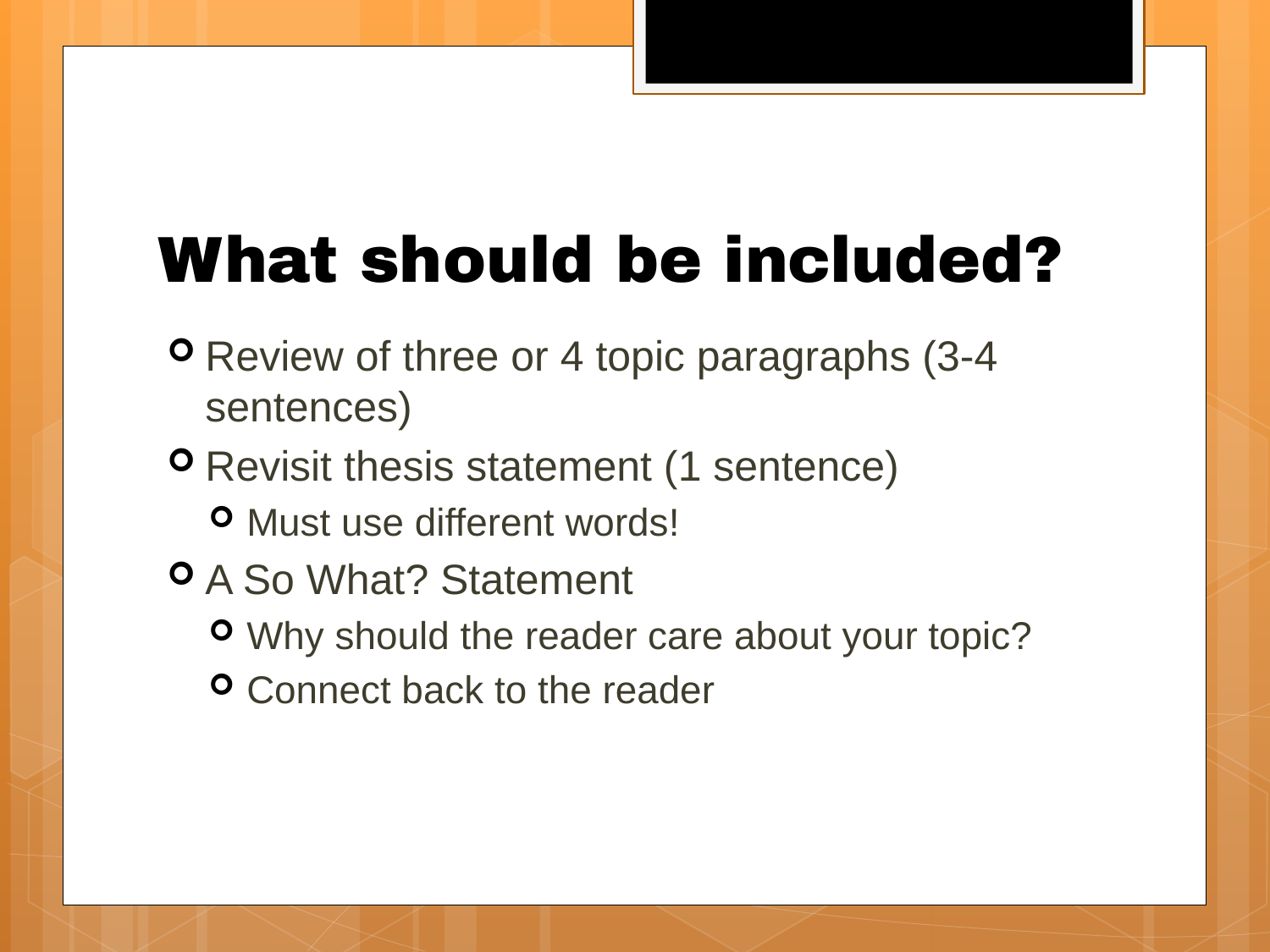

# What should be included?
Review of three or 4 topic paragraphs (3-4 sentences)
Revisit thesis statement (1 sentence)
Must use different words!
A So What? Statement
Why should the reader care about your topic?
Connect back to the reader